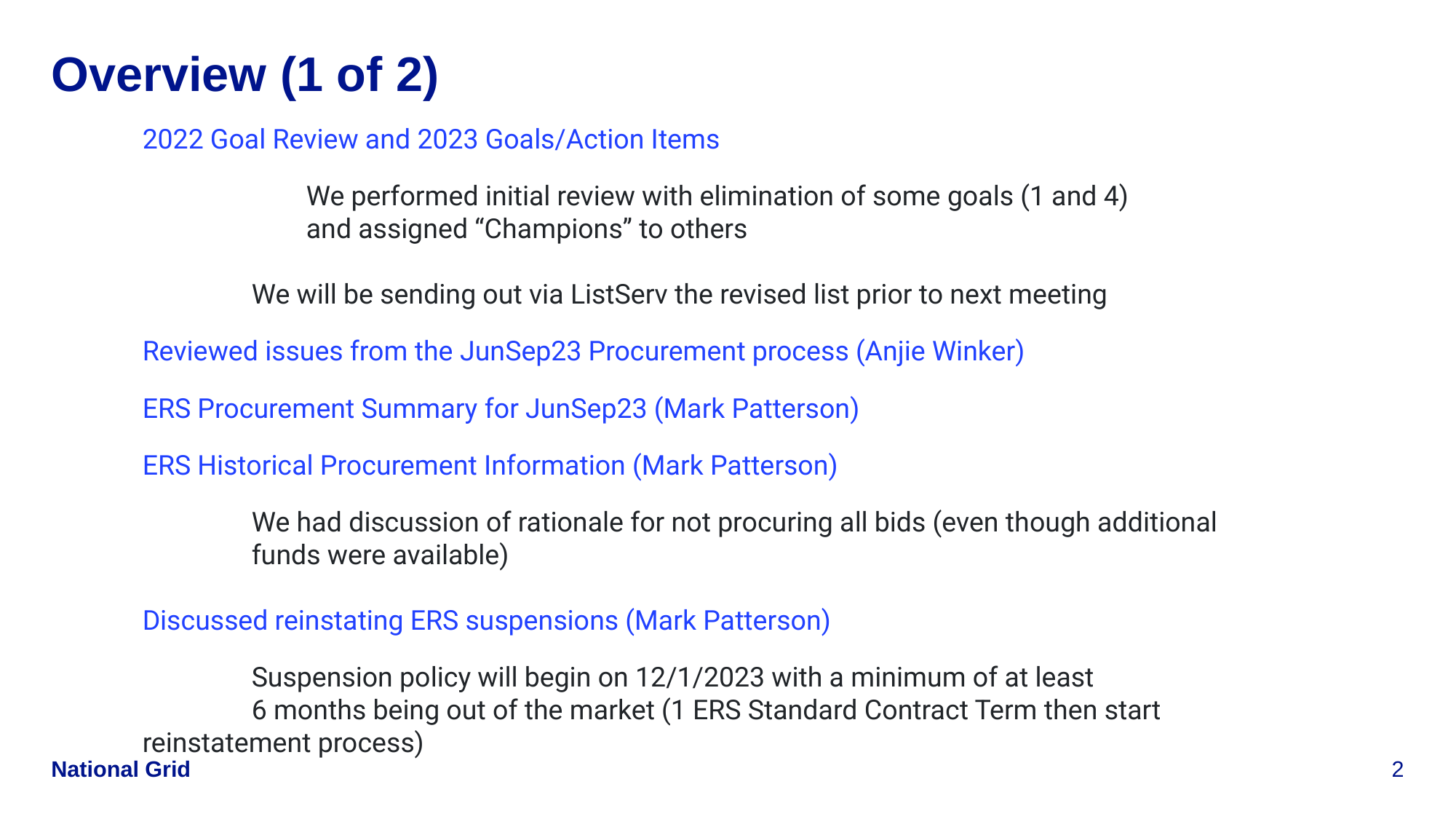

# Overview (1 of 2)
2022 Goal Review and 2023 Goals/Action Items
	We performed initial review with elimination of some goals (1 and 4)
	and assigned “Champions” to others

	We will be sending out via ListServ the revised list prior to next meeting
Reviewed issues from the JunSep23 Procurement process (Anjie Winker)
ERS Procurement Summary for JunSep23 (Mark Patterson)
ERS Historical Procurement Information (Mark Patterson)
	We had discussion of rationale for not procuring all bids (even though additional
	funds were available)

Discussed reinstating ERS suspensions (Mark Patterson)
	Suspension policy will begin on 12/1/2023 with a minimum of at least
	6 months being out of the market (1 ERS Standard Contract Term then start 	reinstatement process)